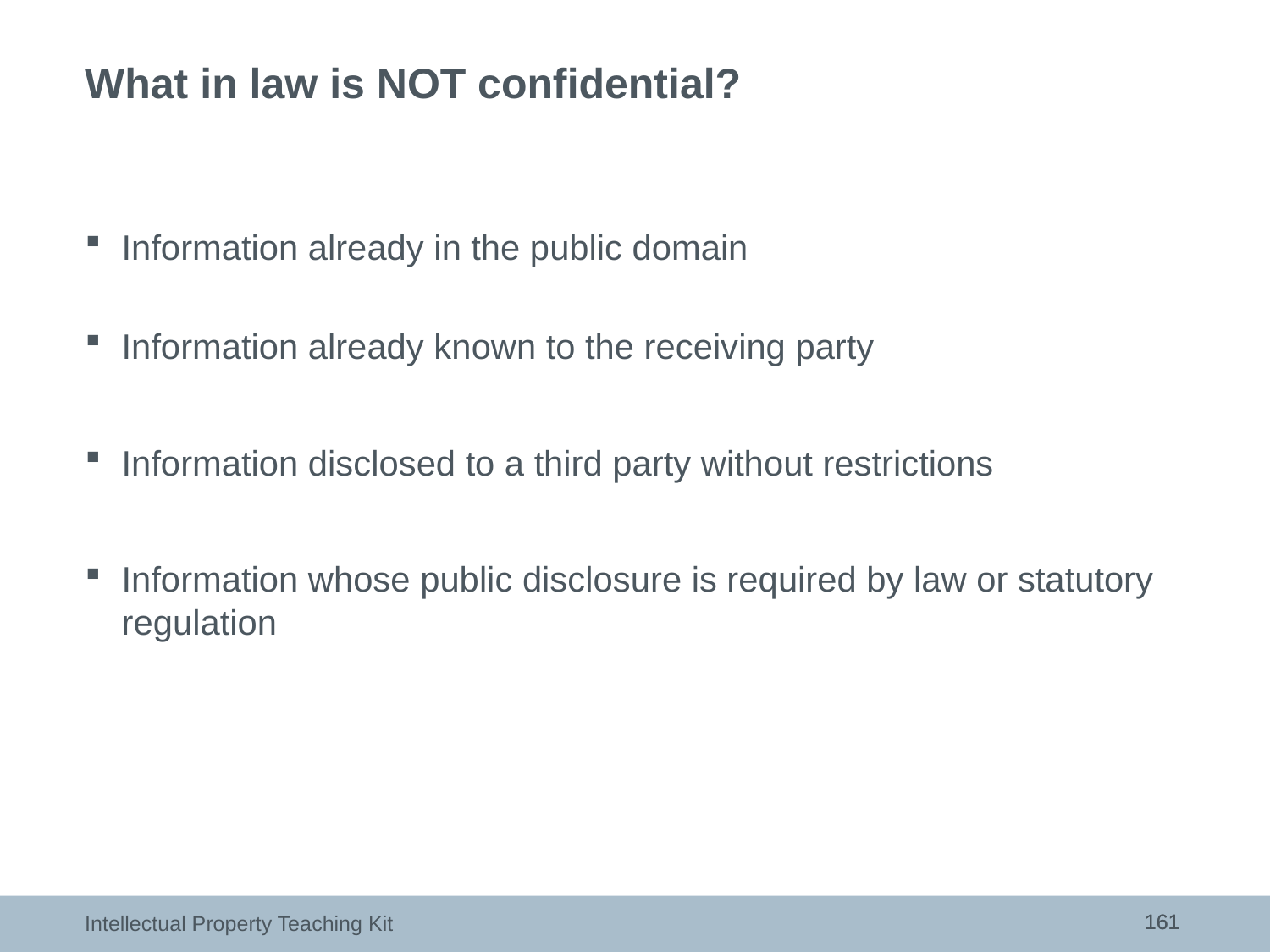

# What in law is NOT confidential?
Information already in the public domain

Information already known to the receiving party

Information disclosed to a third party without restrictions

Information whose public disclosure is required by law or statutory regulation

161
161
Intellectual Property Teaching Kit